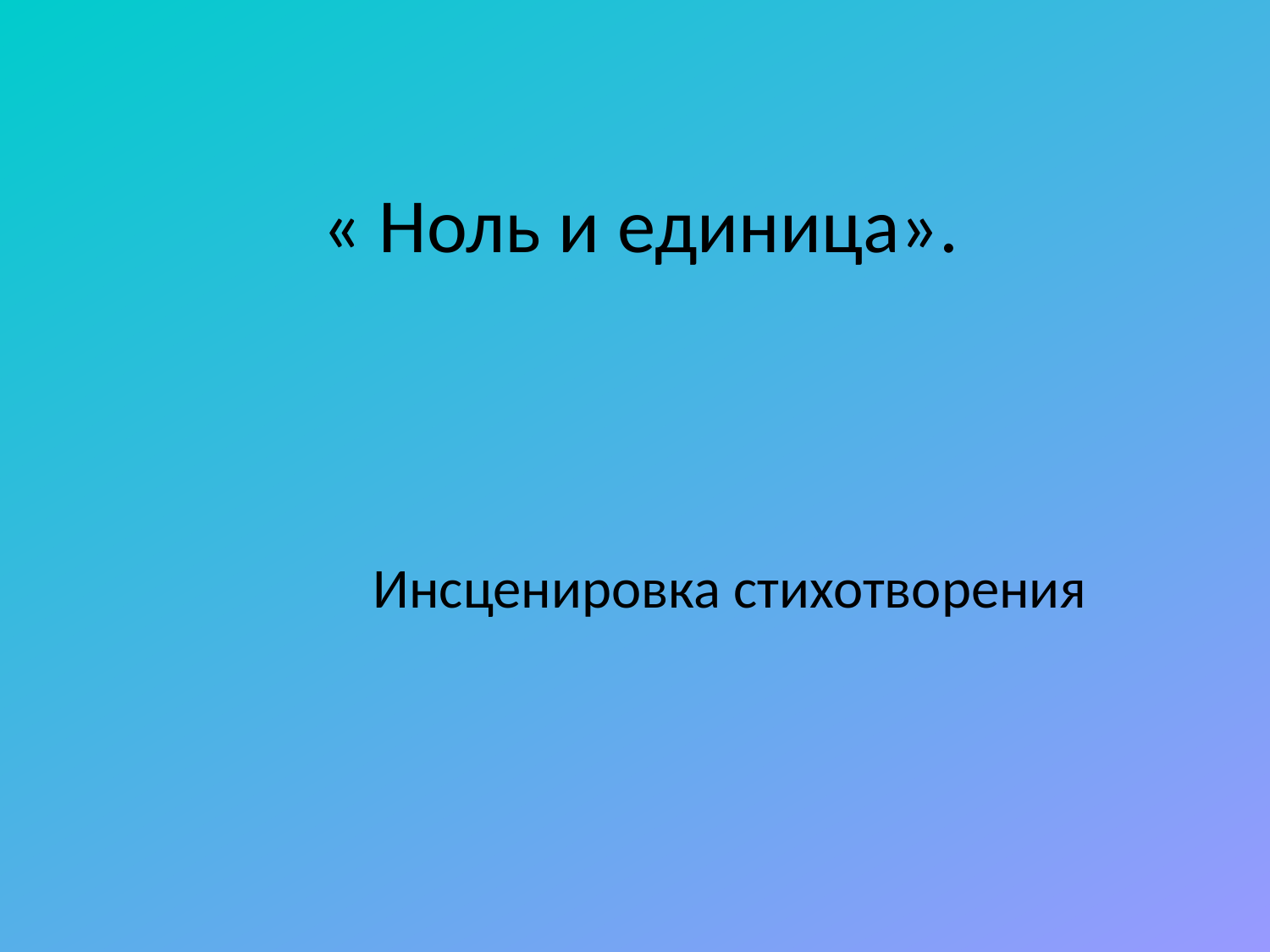

# « Ноль и единица».
                Инсценировка стихотворения